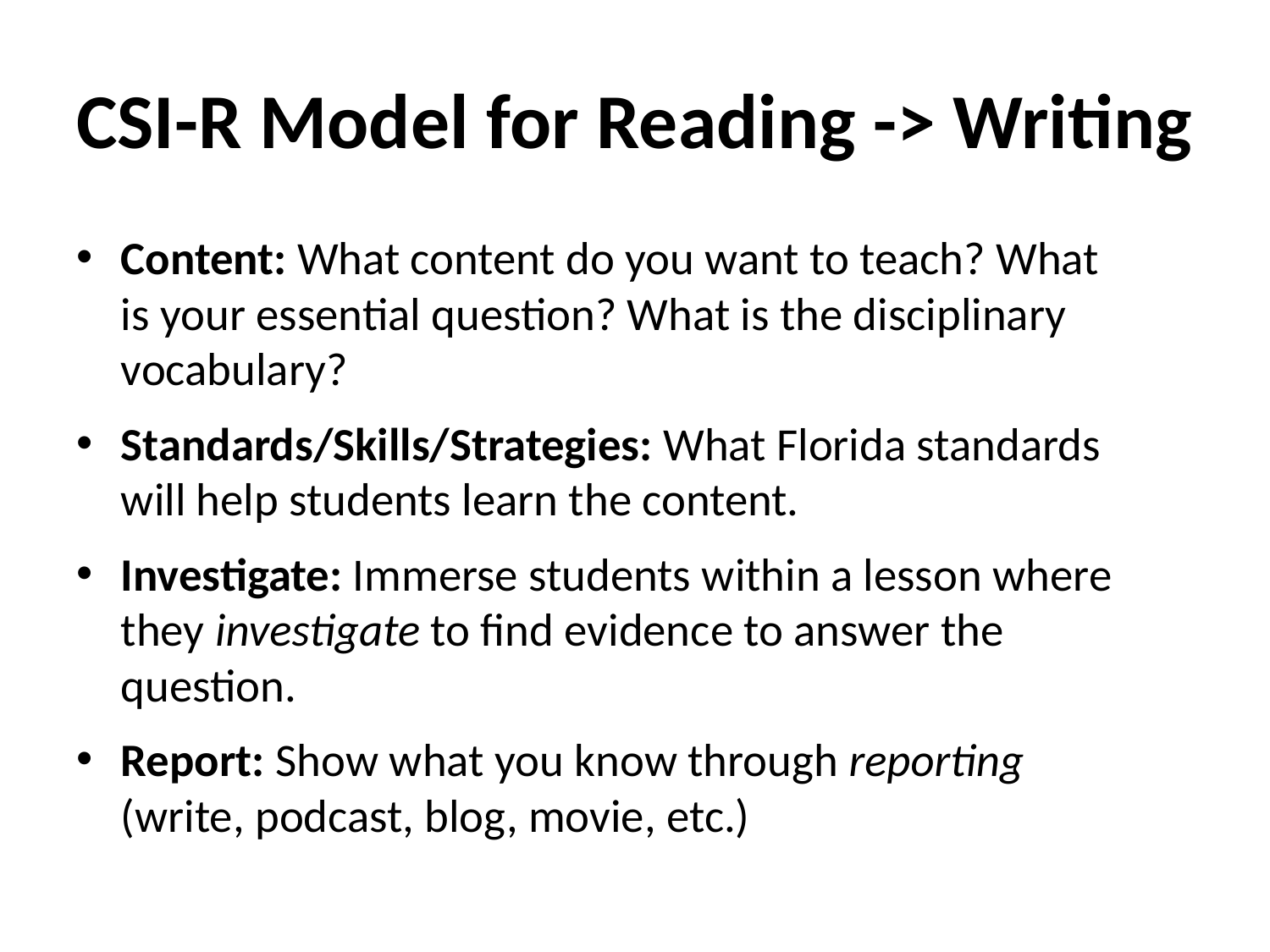

# CSI-R Model for Reading -> Writing
Content: What content do you want to teach? What is your essential question? What is the disciplinary vocabulary?
Standards/Skills/Strategies: What Florida standards will help students learn the content.
Investigate: Immerse students within a lesson where they investigate to find evidence to answer the question.
Report: Show what you know through reporting (write, podcast, blog, movie, etc.)